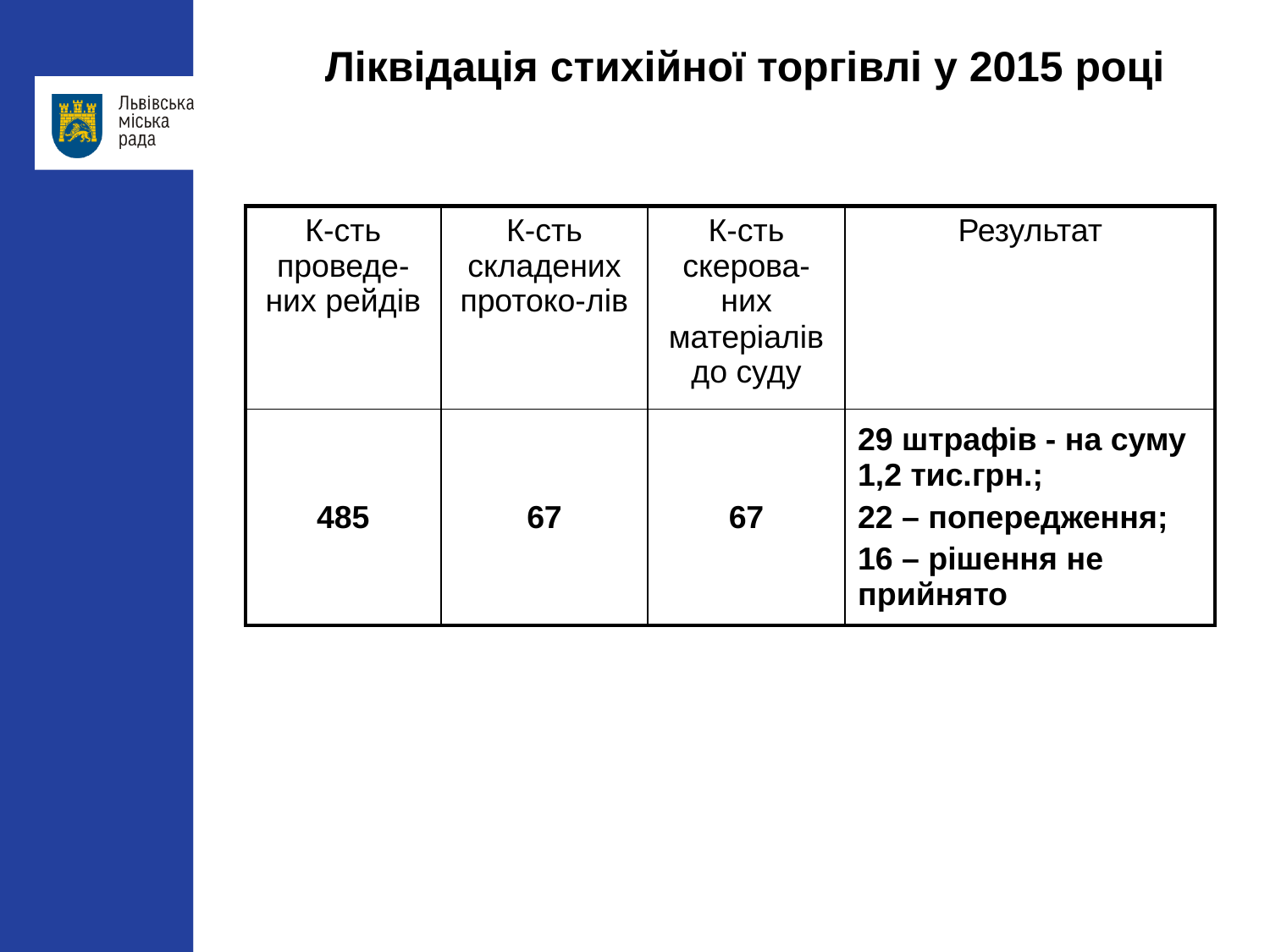

Ліквідація стихійної торгівлі у 2015 році
| К-сть проведе-них рейдів | К-сть складених протоко-лів | К-сть скерова-них матеріалів до суду | Результат |
| --- | --- | --- | --- |
| 485 | 67 | 67 | 29 штрафів - на суму 1,2 тис.грн.; 22 – попередження; 16 – рішення не прийнято |